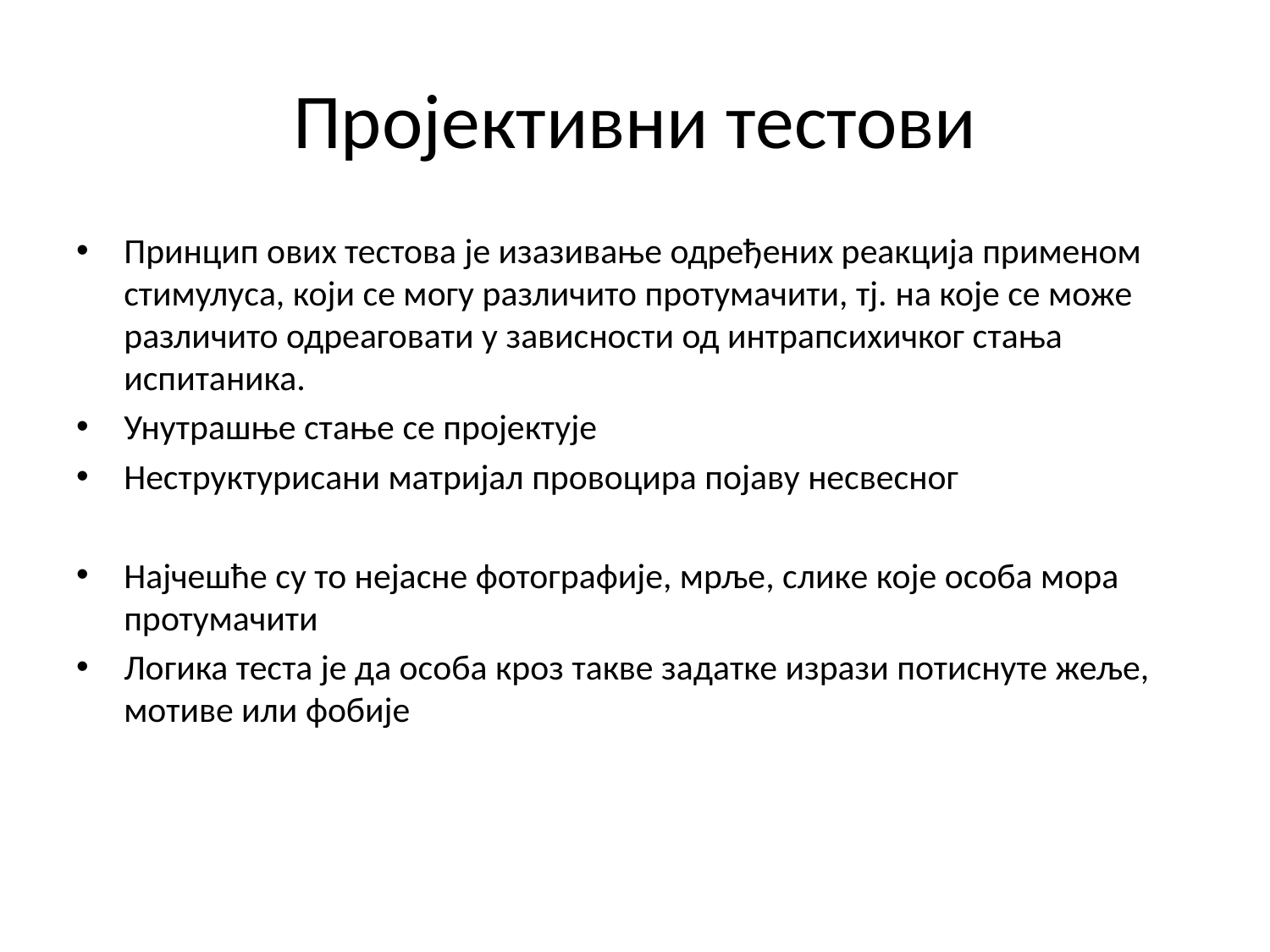

# Пројективни тестови
Принцип ових тестова је изазивање одређених реакција применом стимулуса, који се могу различито протумачити, тј. на које се може различито одреаговати у зависности од интрапсихичког стања испитаника.
Унутрашње стање се пројектује
Неструктурисани матријал провоцира појаву несвесног

Најчешће су то нејасне фотографије, мрље, слике које особа мора протумачити
Логика теста је да особа кроз такве задатке изрази потиснуте жеље, мотиве или фобије